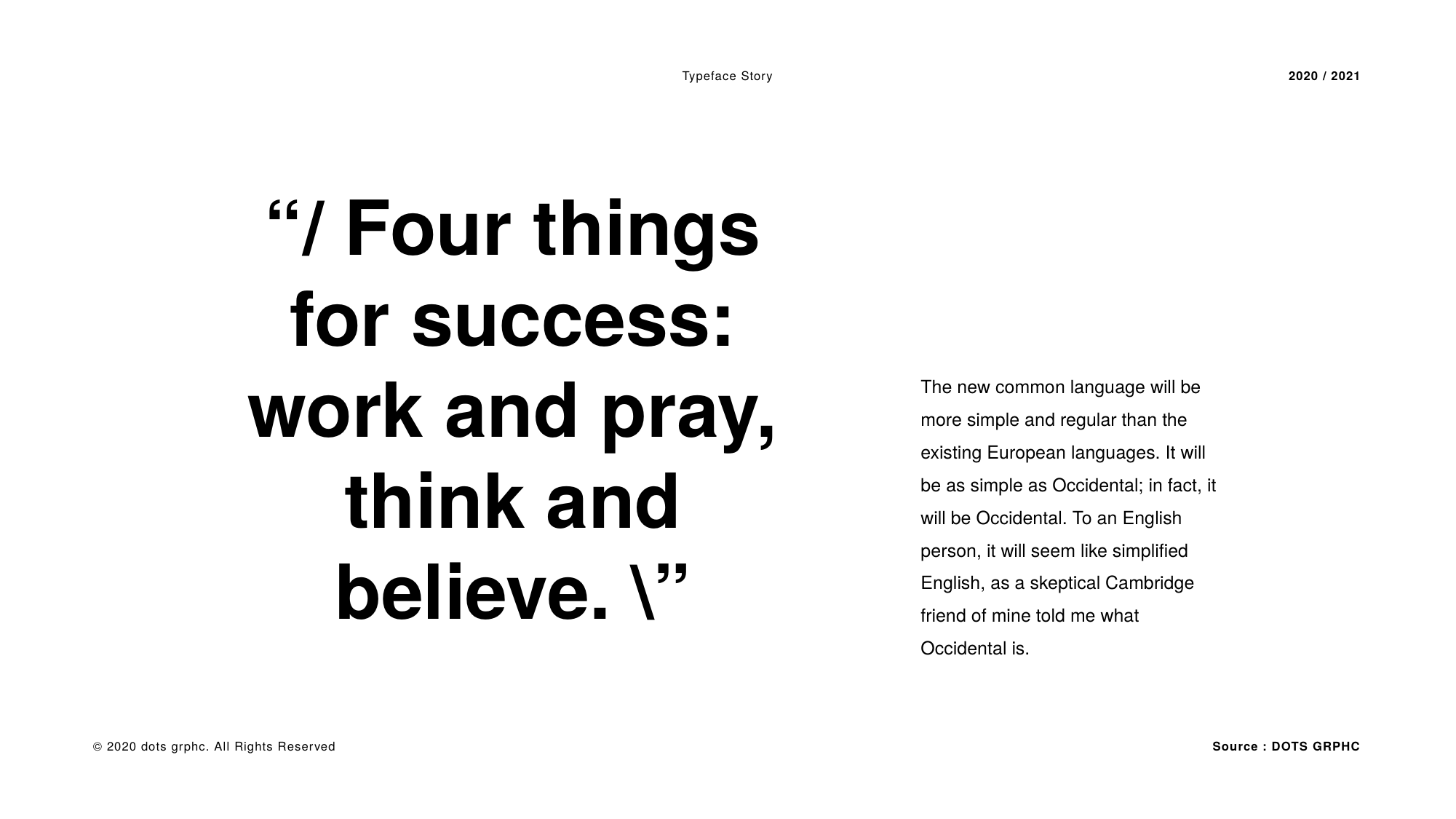

Typeface Story
2020 / 2021
“/ Four things for success: work and pray, think and believe. \”
The new common language will be more simple and regular than the existing European languages. It will be as simple as Occidental; in fact, it will be Occidental. To an English person, it will seem like simplified English, as a skeptical Cambridge friend of mine told me what Occidental is.
Source : DOTS GRPHC
© 2020 dots grphc. All Rights Reserved